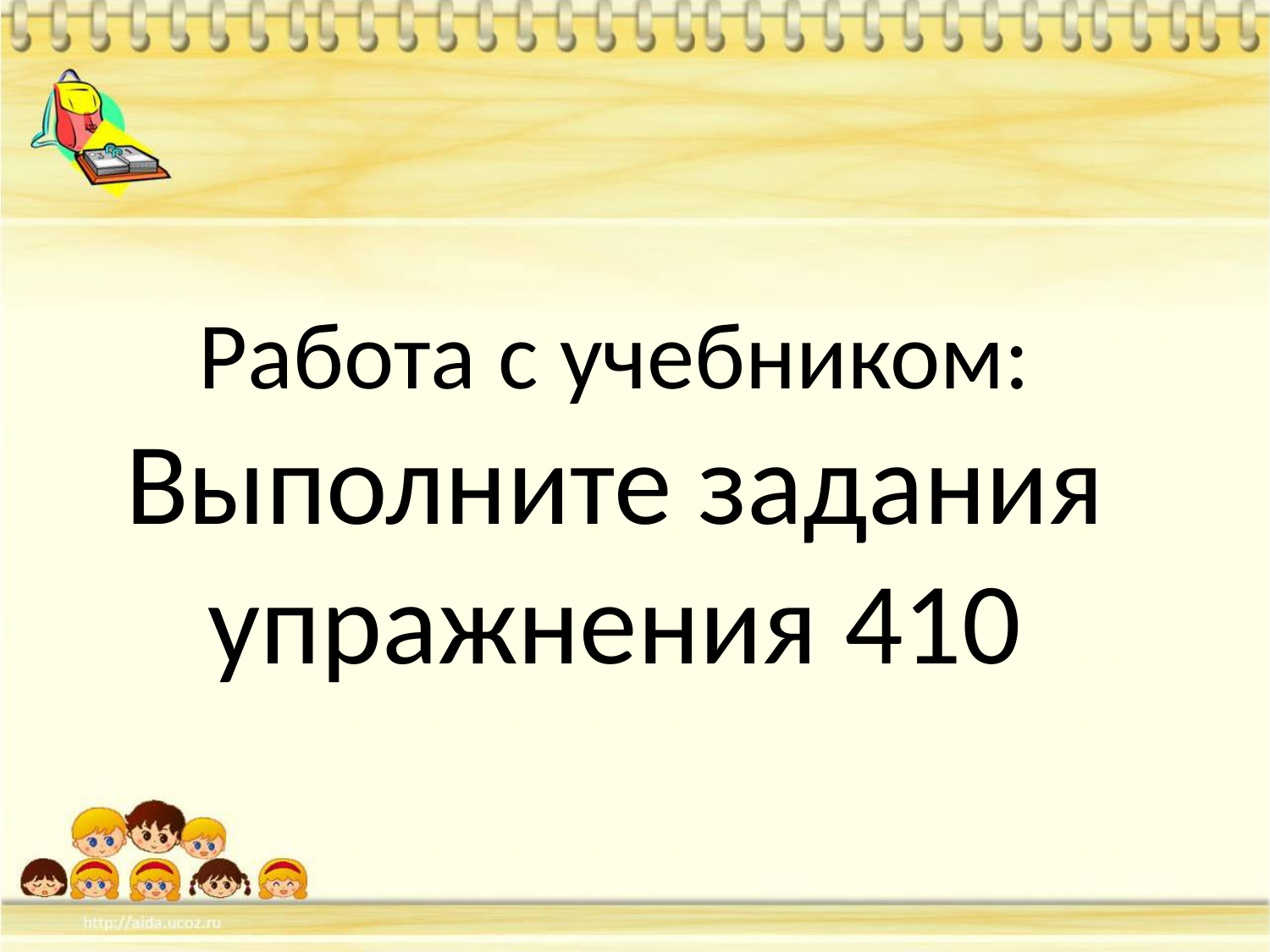

Работа с учебником:
Выполните задания упражнения 410